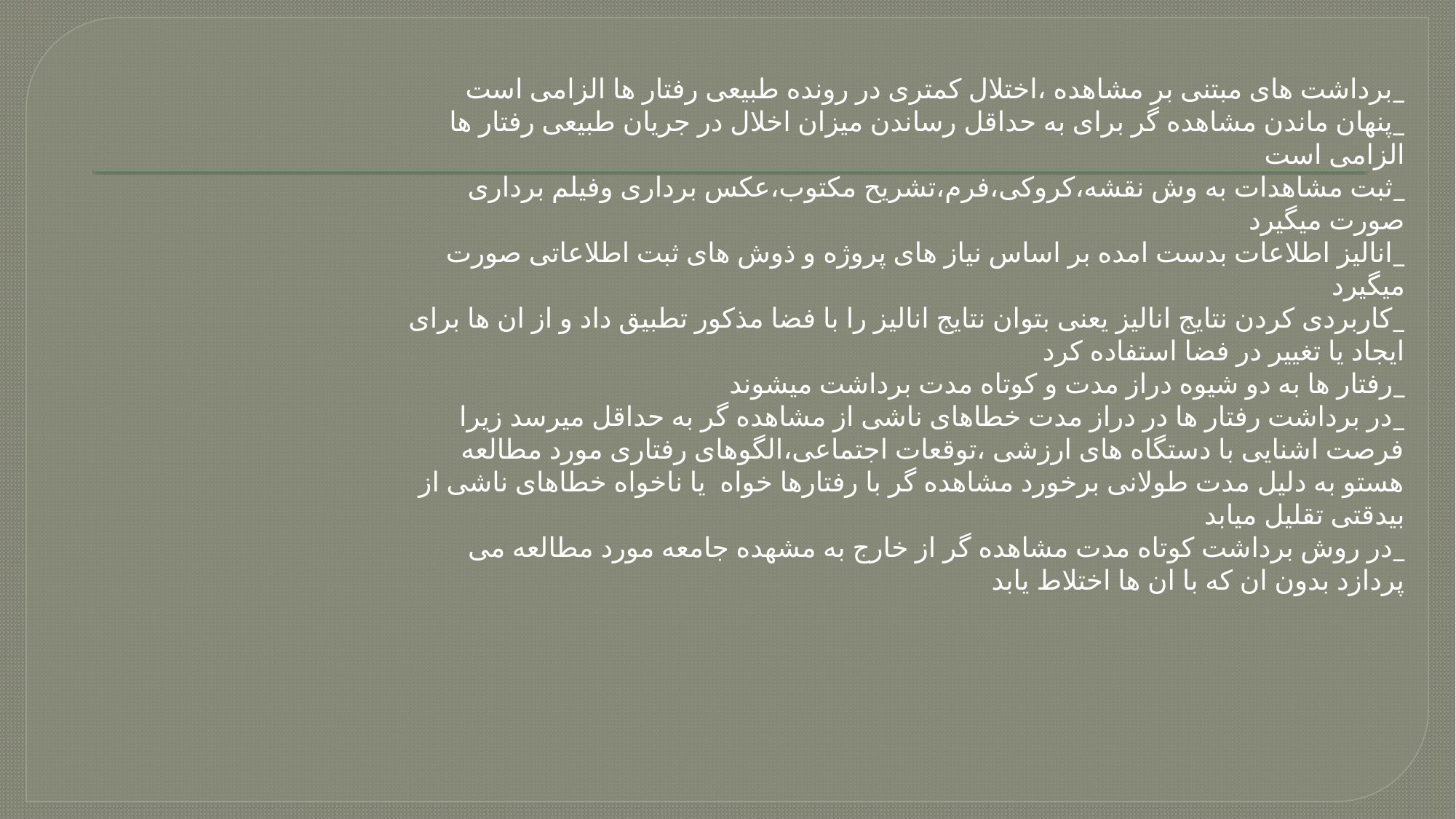

_برداشت های مبتنی بر مشاهده ،اختلال کمتری در رونده طبیعی رفتار ها الزامی است
_پنهان ماندن مشاهده گر برای به حداقل رساندن میزان اخلال در جریان طبیعی رفتار ها الزامی است
_ثبت مشاهدات به وش نقشه،کروکی،فرم،تشریح مکتوب،عکس برداری وفیلم برداری صورت میگیرد
_انالیز اطلاعات بدست امده بر اساس نیاز های پروژه و ذوش های ثبت اطلاعاتی صورت میگیرد
_کاربردی کردن نتایج انالیز یعنی بتوان نتایج انالیز را با فضا مذکور تطبیق داد و از ان ها برای ایجاد یا تغییر در فضا استفاده کرد
_رفتار ها به دو شیوه دراز مدت و کوتاه مدت برداشت میشوند
_در برداشت رفتار ها در دراز مدت خطاهای ناشی از مشاهده گر به حداقل میرسد زیرا فرصت اشنایی با دستگاه های ارزشی ،توقعات اجتماعی،الگوهای رفتاری مورد مطالعه هستو به دلیل مدت طولانی برخورد مشاهده گر با رفتارها خواه  یا ناخواه خطاهای ناشی از بیدقتی تقلیل میابد
_در روش برداشت کوتاه مدت مشاهده گر از خارج به مشهده جامعه مورد مطالعه می پردازد بدون ان که با ان ها اختلاط یابد